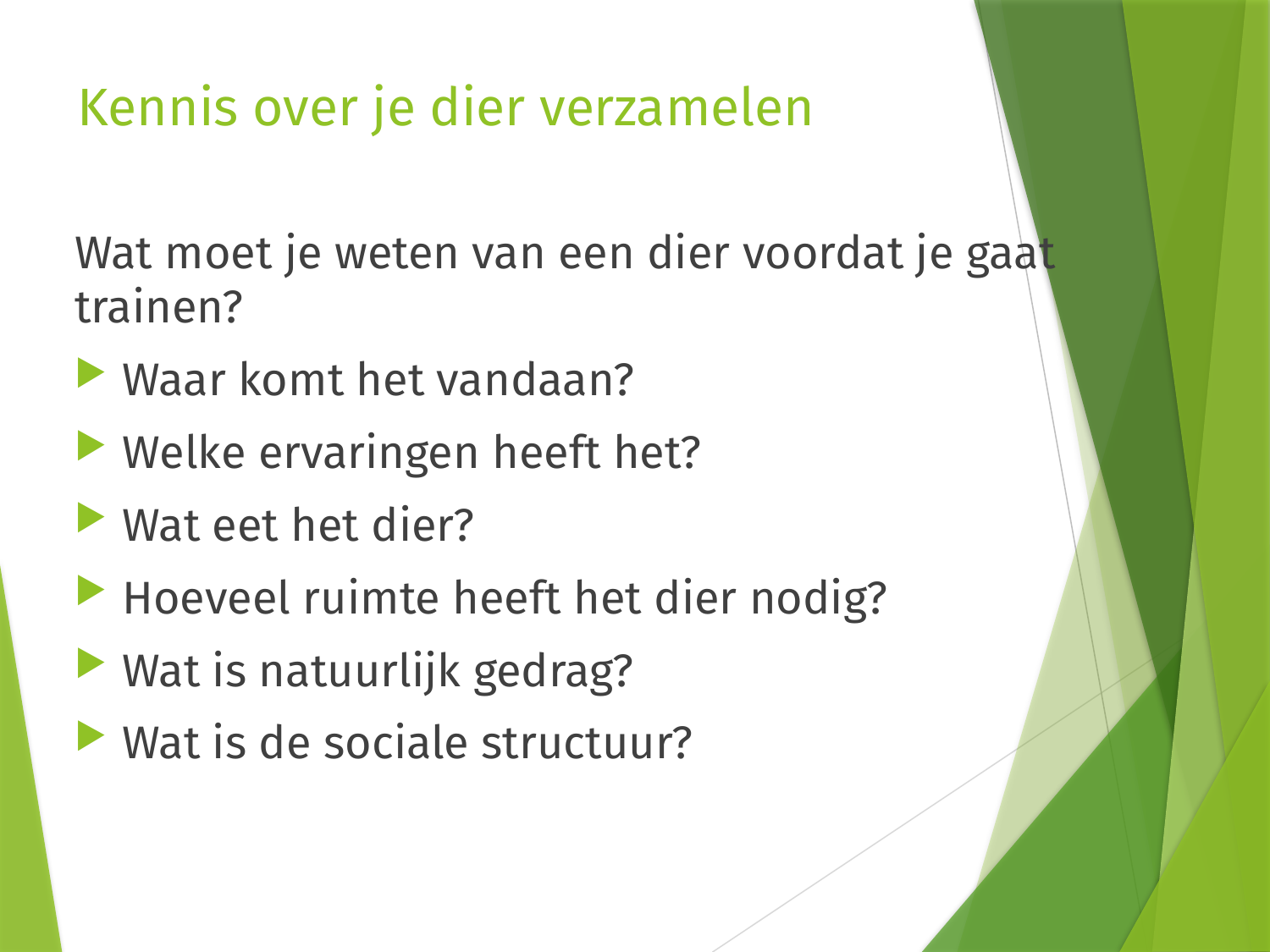

# Kennis over je dier verzamelen
Wat moet je weten van een dier voordat je gaat trainen?
Waar komt het vandaan?
Welke ervaringen heeft het?
Wat eet het dier?
Hoeveel ruimte heeft het dier nodig?
Wat is natuurlijk gedrag?
Wat is de sociale structuur?